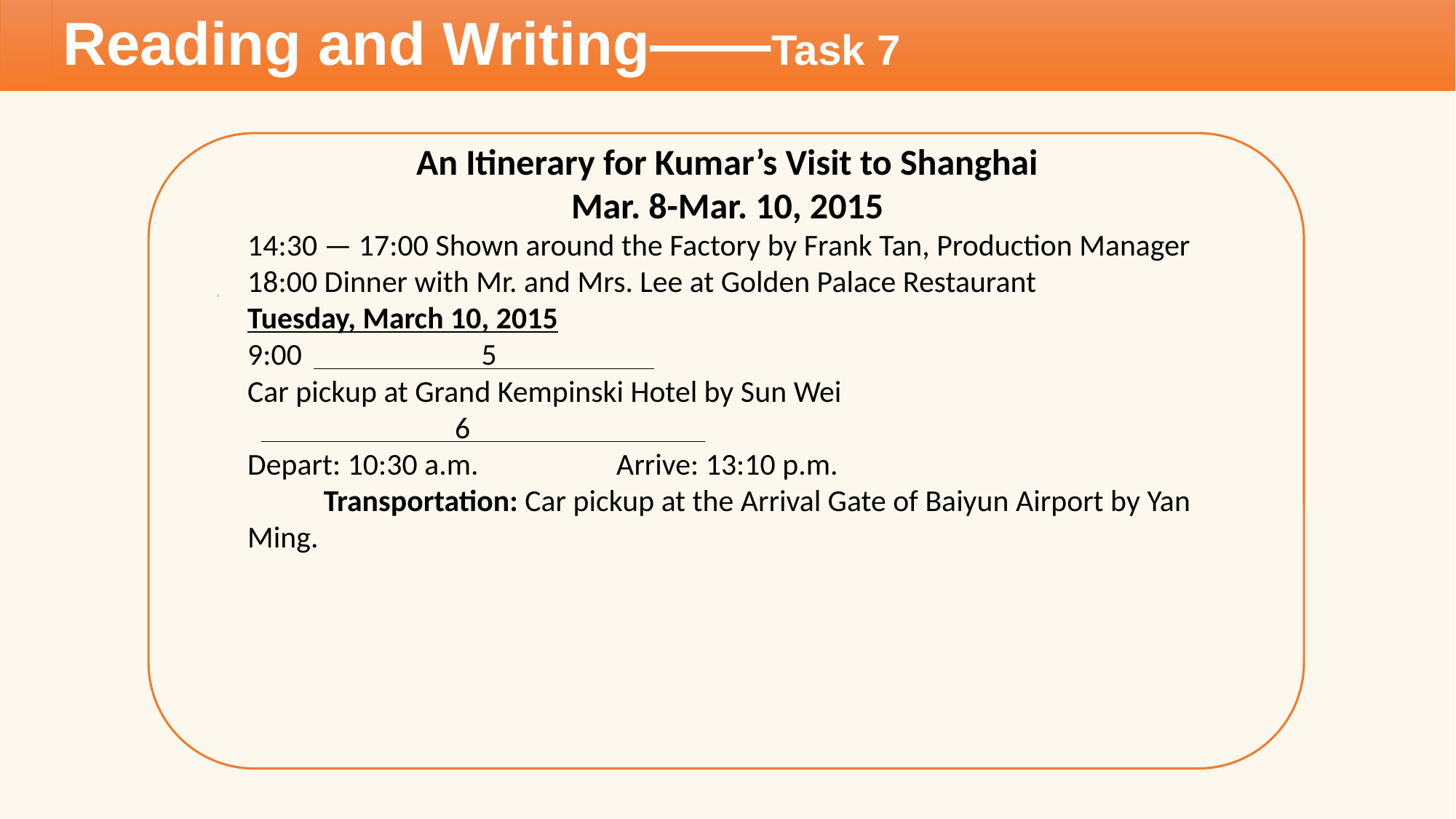

Reading and Writing——Task 7

An Itinerary for Kumar’s Visit to Shanghai
Mar. 8-Mar. 10, 2015
14:30 — 17:00 Shown around the Factory by Frank Tan, Production Manager
18:00 Dinner with Mr. and Mrs. Lee at Golden Palace Restaurant
Tuesday, March 10, 2015
9:00                          5
Car pickup at Grand Kempinski Hotel by Sun Wei
                              6
Depart: 10:30 a.m.                    Arrive: 13:10 p.m.
           Transportation: Car pickup at the Arrival Gate of Baiyun Airport by Yan
Ming.